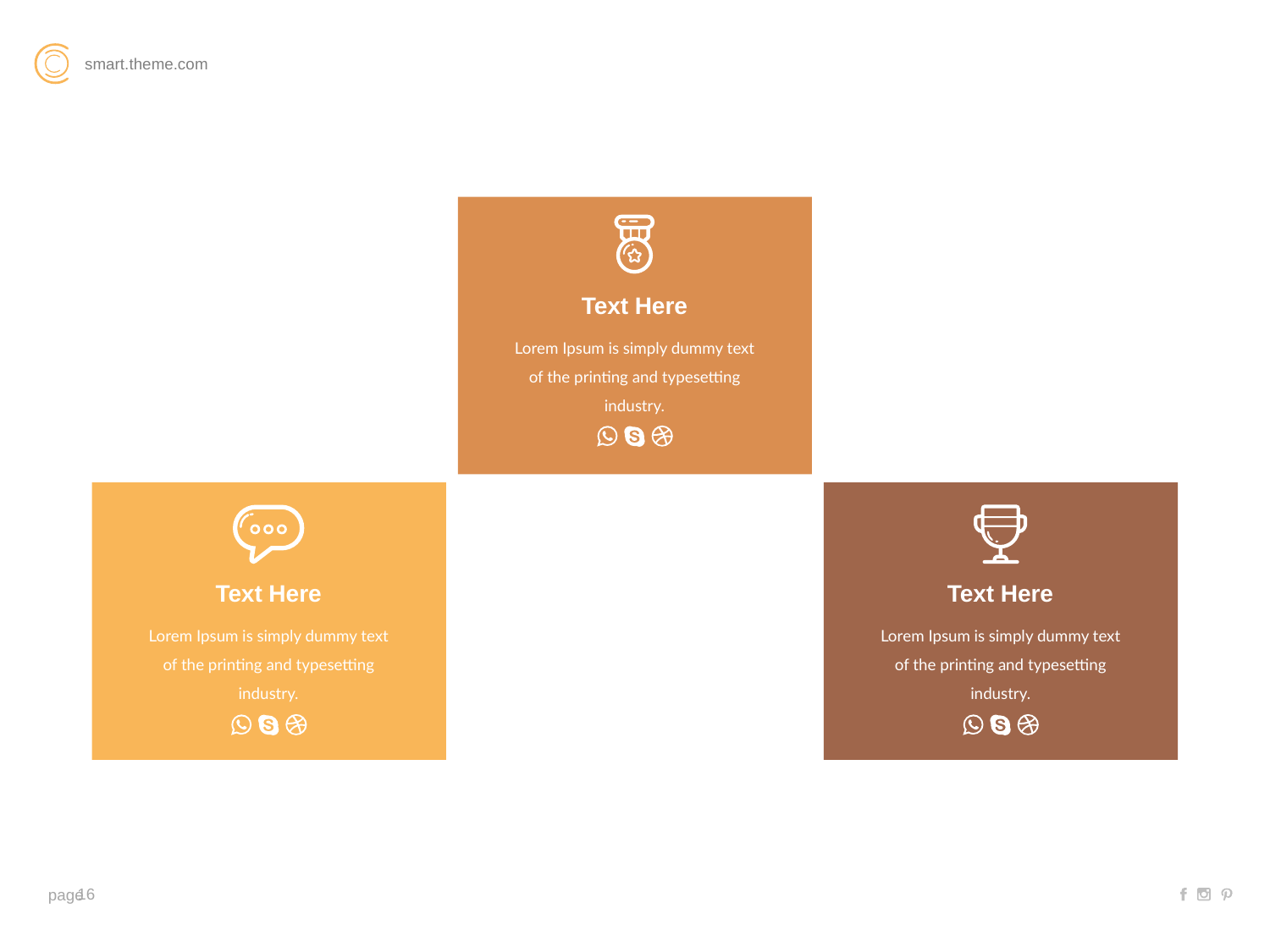

Text Here
Lorem Ipsum is simply dummy text of the printing and typesetting industry.

Text Here
Lorem Ipsum is simply dummy text of the printing and typesetting industry.
Text Here
Lorem Ipsum is simply dummy text of the printing and typesetting industry.